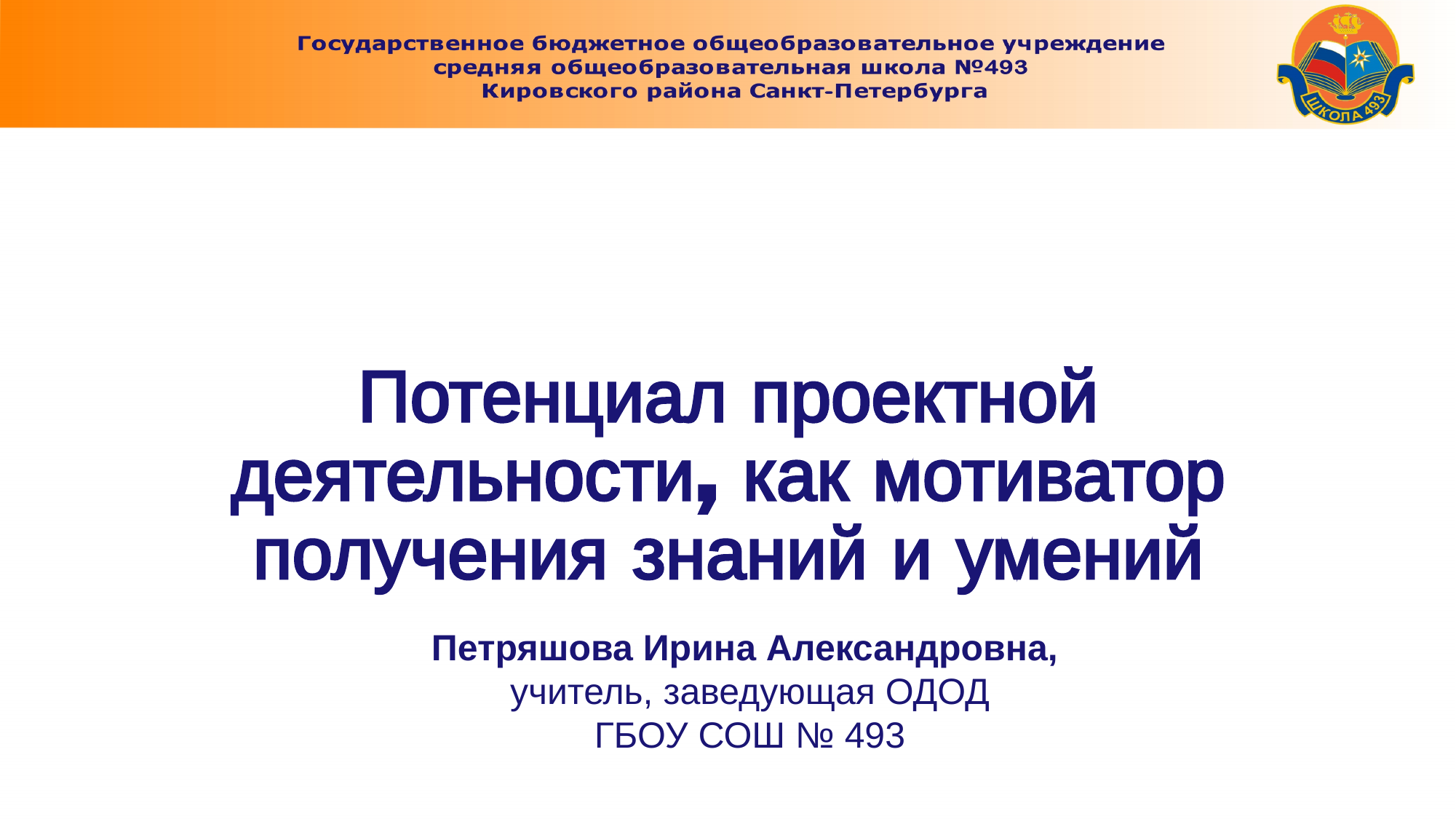

# Потенциал проектной деятельности, как мотиватор получения знаний и умений
Петряшова Ирина Александровна,
учитель, заведующая ОДОД
ГБОУ СОШ № 493